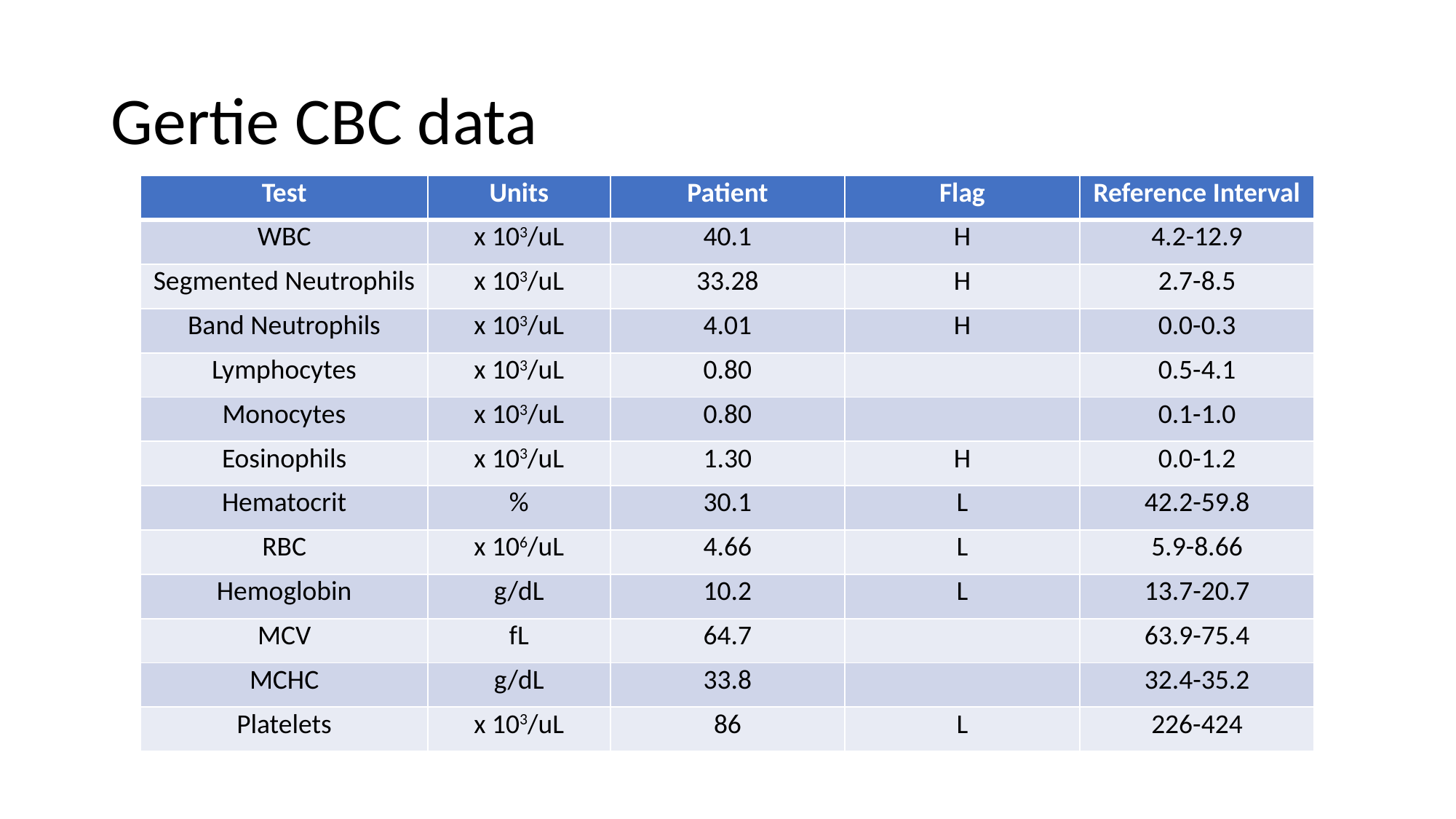

# Gertie CBC data
| Test | Units | Patient | Flag | Reference Interval |
| --- | --- | --- | --- | --- |
| WBC | x 103/uL | 40.1 | H | 4.2-12.9 |
| Segmented Neutrophils | x 103/uL | 33.28 | H | 2.7-8.5 |
| Band Neutrophils | x 103/uL | 4.01 | H | 0.0-0.3 |
| Lymphocytes | x 103/uL | 0.80 |  | 0.5-4.1 |
| Monocytes | x 103/uL | 0.80 |  | 0.1-1.0 |
| Eosinophils | x 103/uL | 1.30 | H | 0.0-1.2 |
| Hematocrit | % | 30.1 | L | 42.2-59.8 |
| RBC | x 106/uL | 4.66 | L | 5.9-8.66 |
| Hemoglobin | g/dL | 10.2 | L | 13.7-20.7 |
| MCV | fL | 64.7 |  | 63.9-75.4 |
| MCHC | g/dL | 33.8 |  | 32.4-35.2 |
| Platelets | x 103/uL | 86 | L | 226-424 |